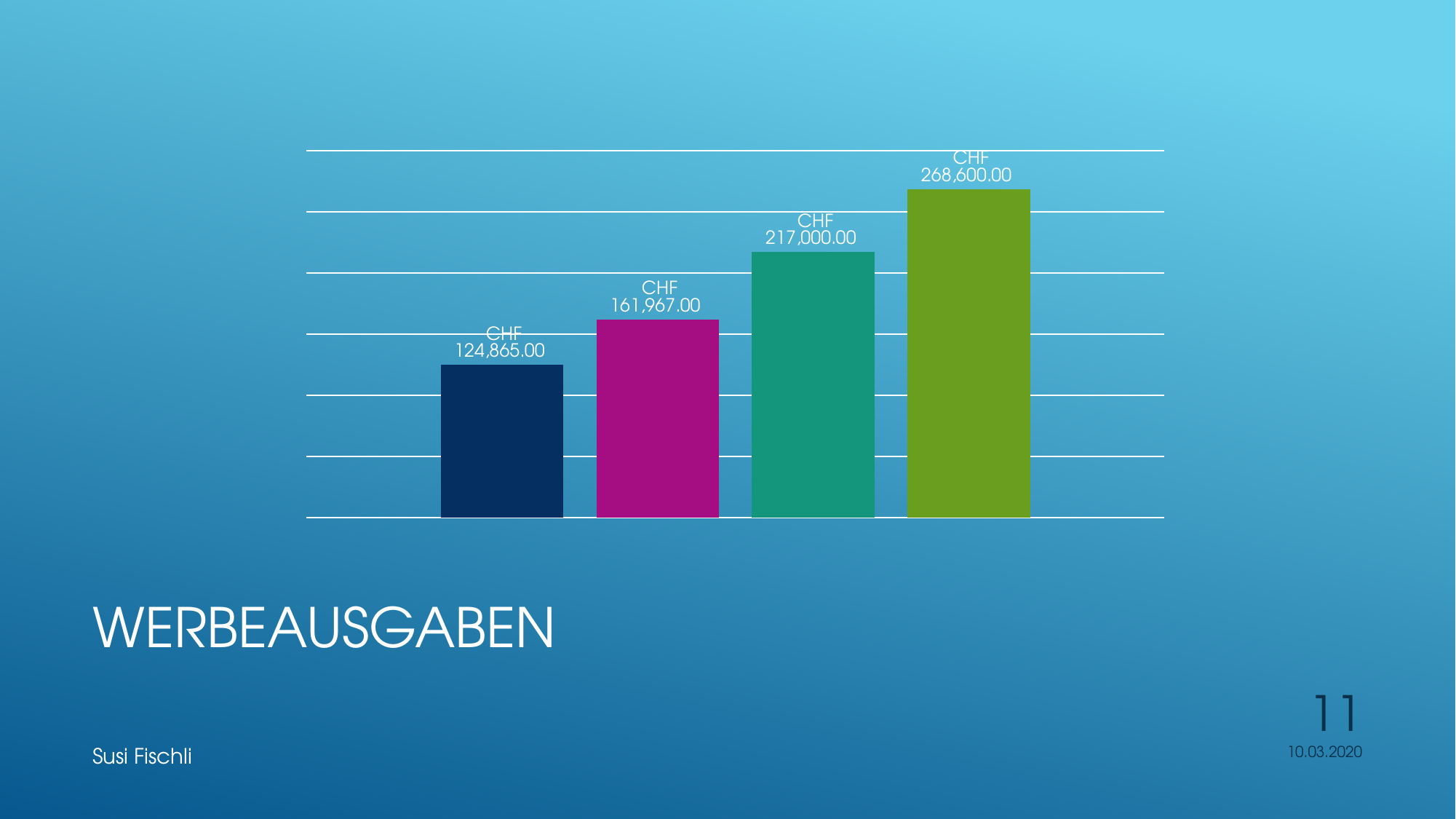

### Chart

| Category | 2012 | 2013 | 2014 | 2015 |
|---|---|---|---|---|
| Werbeausgaben | 124865.0 | 161967.0 | 217000.0 | 268600.0 |
# Werbeausgaben
11
Susi Fischli
10.03.2020